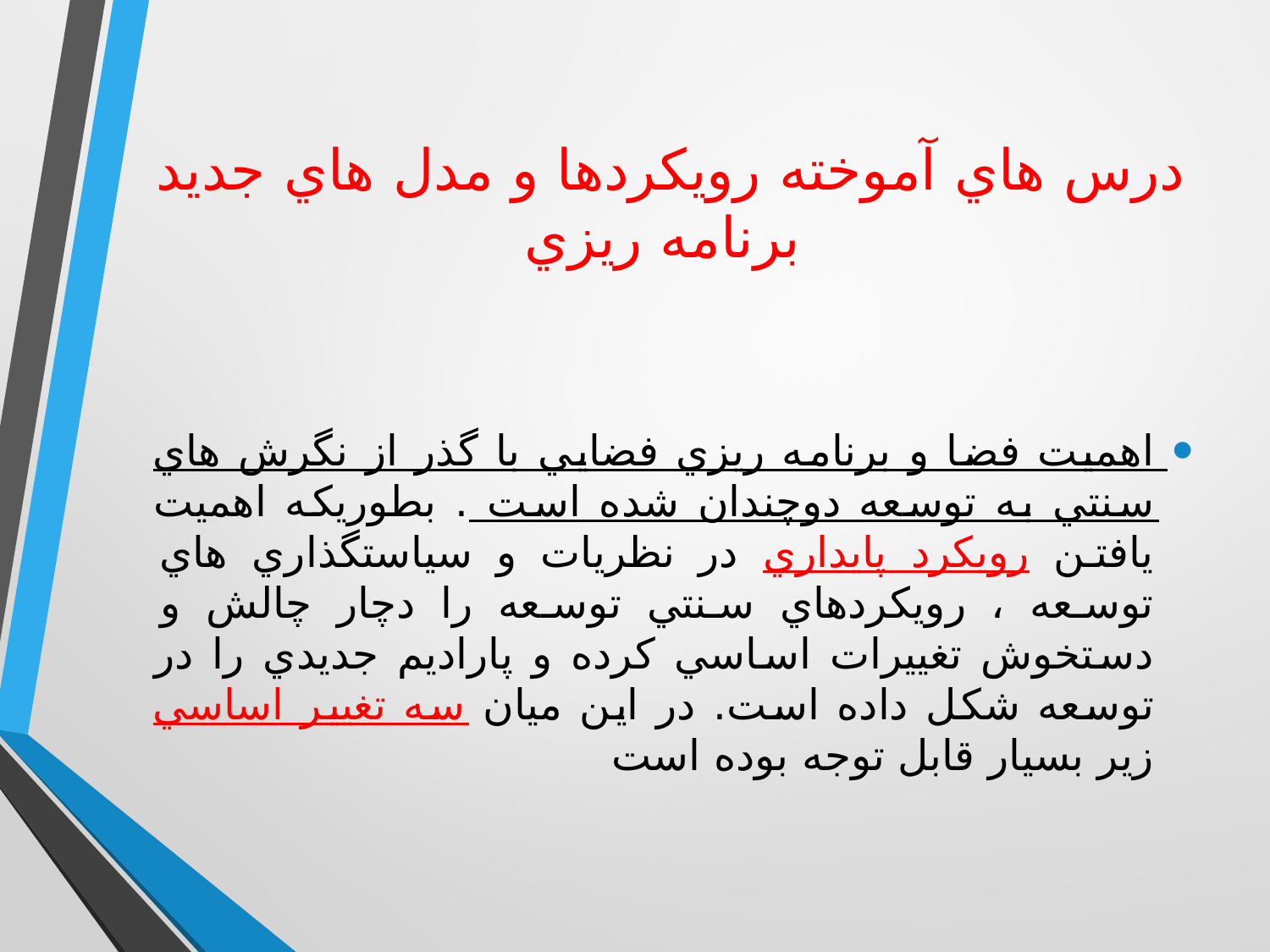

# درس هاي آموخته رويكردها و مدل هاي جديد برنامه ريزي
اهميت فضا و برنامه ريزي فضايي با گذر از نگرش هاي سنتي به توسعه دوچندان شده است . بطوريكه اهميت يافتن رويكرد پايداري در نظريات و سياستگذاري هاي توسعه ، رويكردهاي سنتي توسعه را دچار چالش و دستخوش تغييرات اساسي كرده و پاراديم جديدي را در توسعه شكل داده است. در اين ميان سه تغيير اساسي زير بسيار قابل توجه بوده است